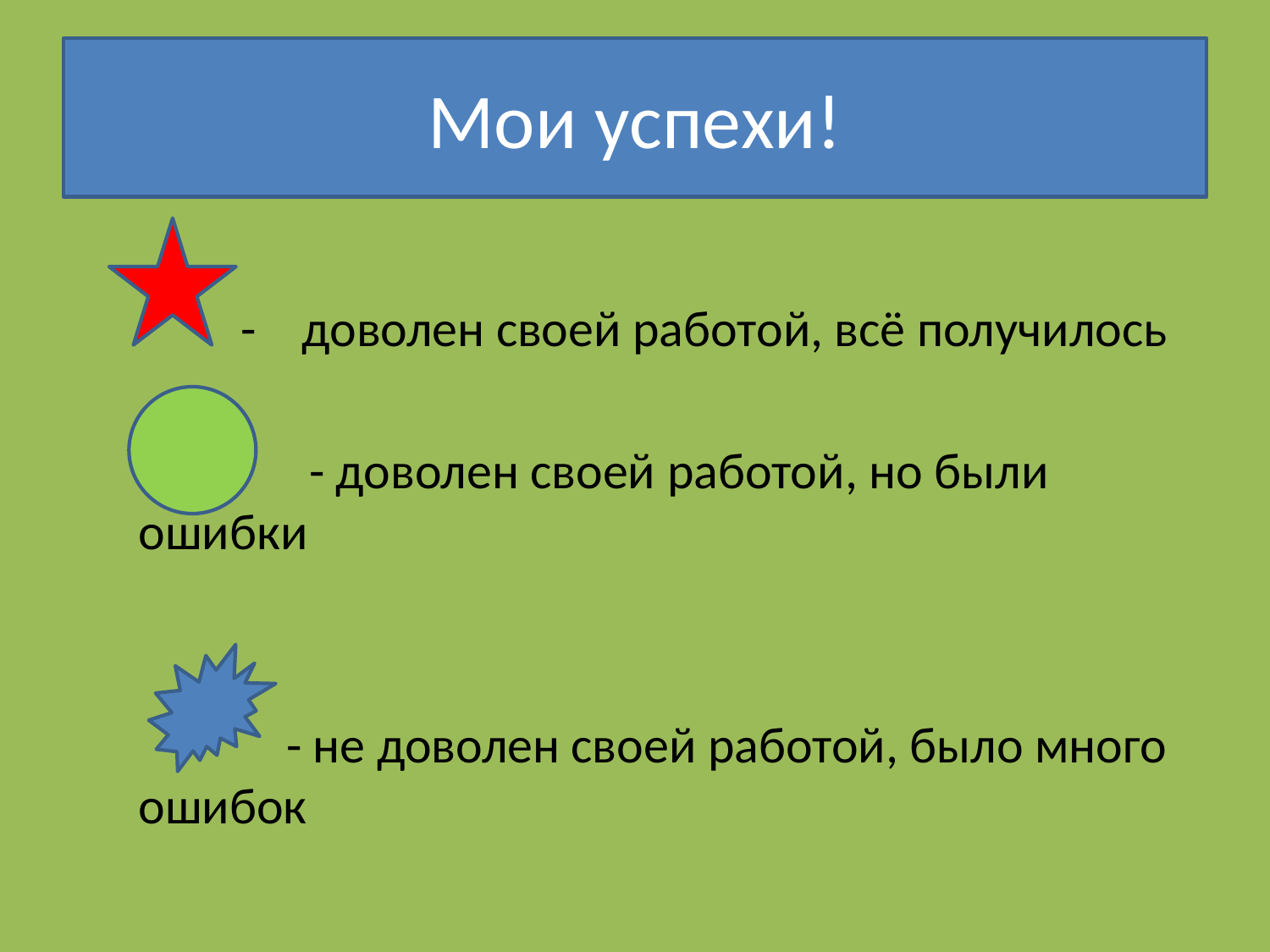

# Мои успехи!

             -    доволен своей работой, всё получилось

                   - доволен своей работой, но были ошибки

                 - не доволен своей работой, было много ошибок